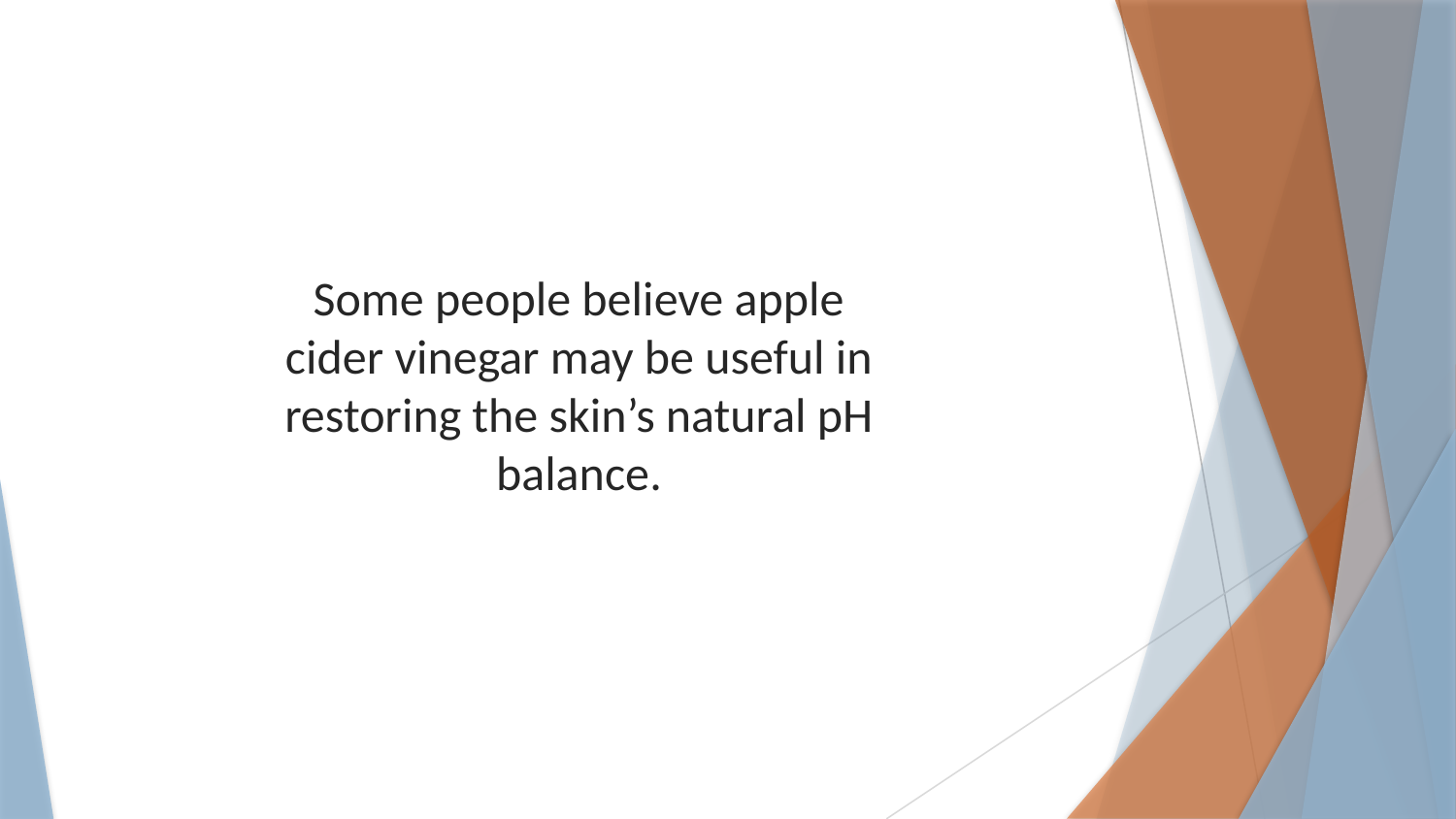

Some people believe apple cider vinegar may be useful in restoring the skin’s natural pH balance.